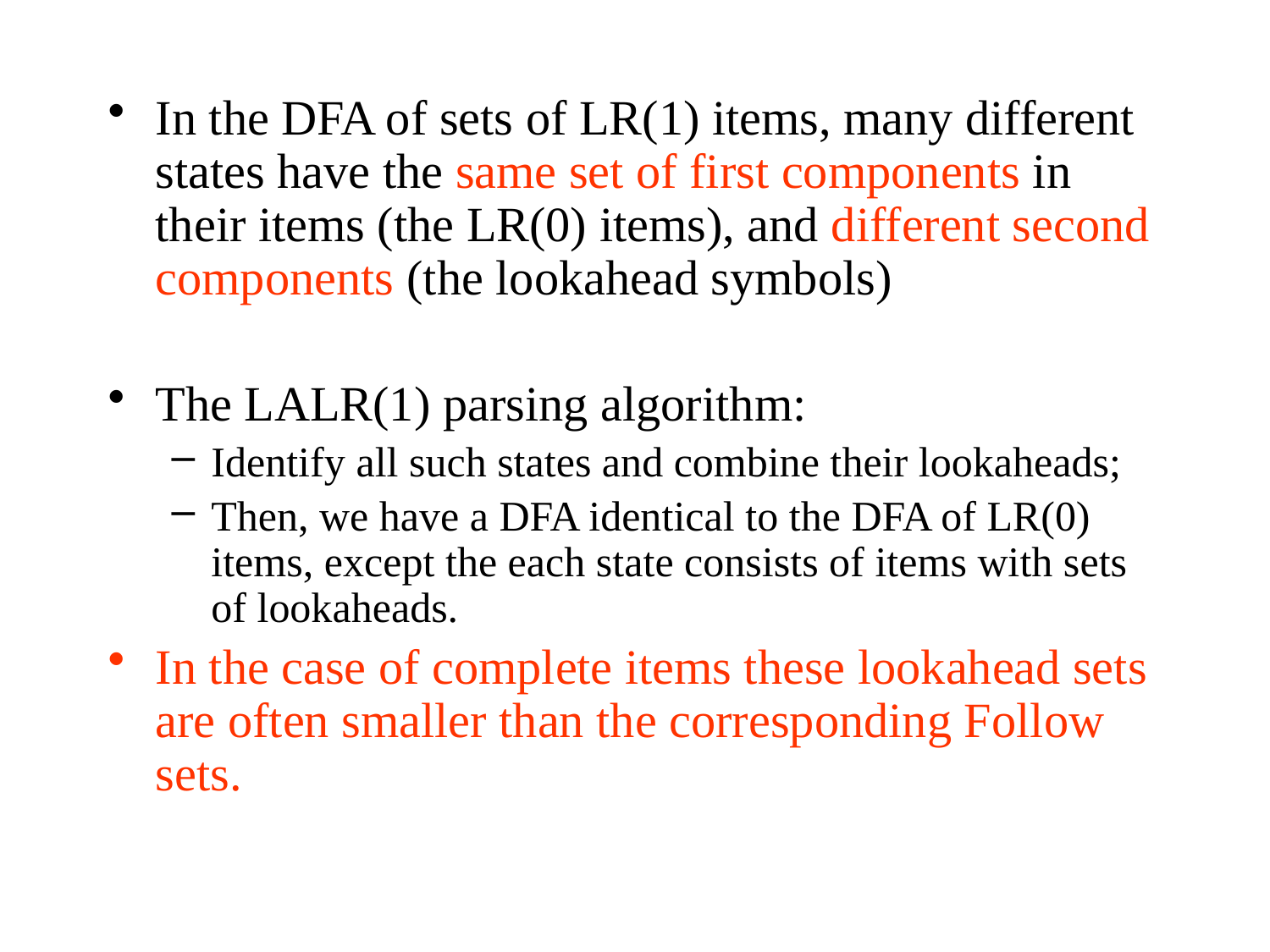

In the DFA of sets of LR(1) items, many different states have the same set of first components in their items (the LR(0) items), and different second components (the lookahead symbols)

The LALR(1) parsing algorithm:
Identify all such states and combine their lookaheads;
Then, we have a DFA identical to the DFA of LR(0) items, except the each state consists of items with sets of lookaheads.
In the case of complete items these lookahead sets are often smaller than the corresponding Follow sets.